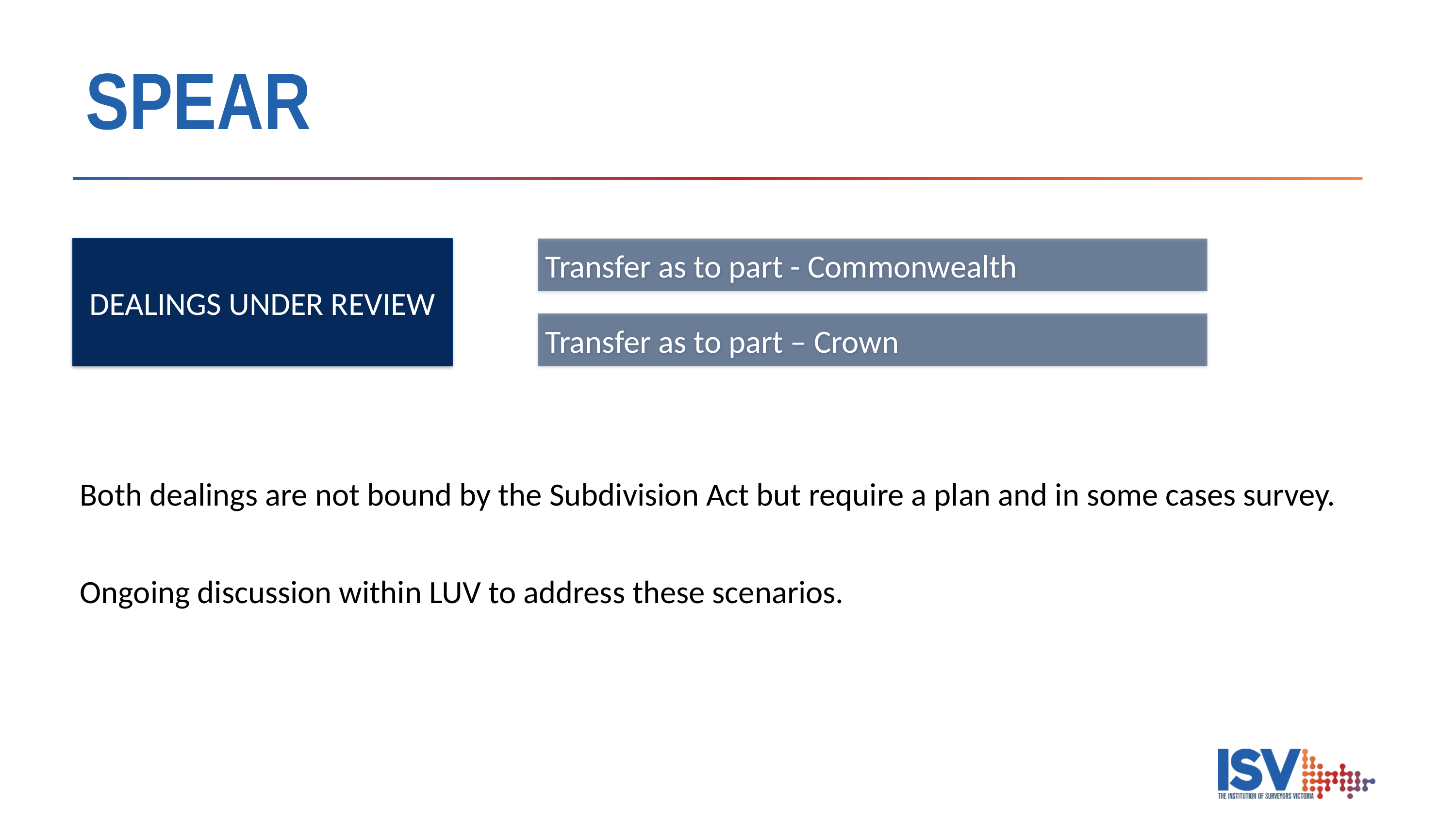

# SPEAR
DEALINGS UNDER REVIEW
Transfer as to part - Commonwealth
Transfer as to part – Crown
Both dealings are not bound by the Subdivision Act but require a plan and in some cases survey.
Ongoing discussion within LUV to address these scenarios.